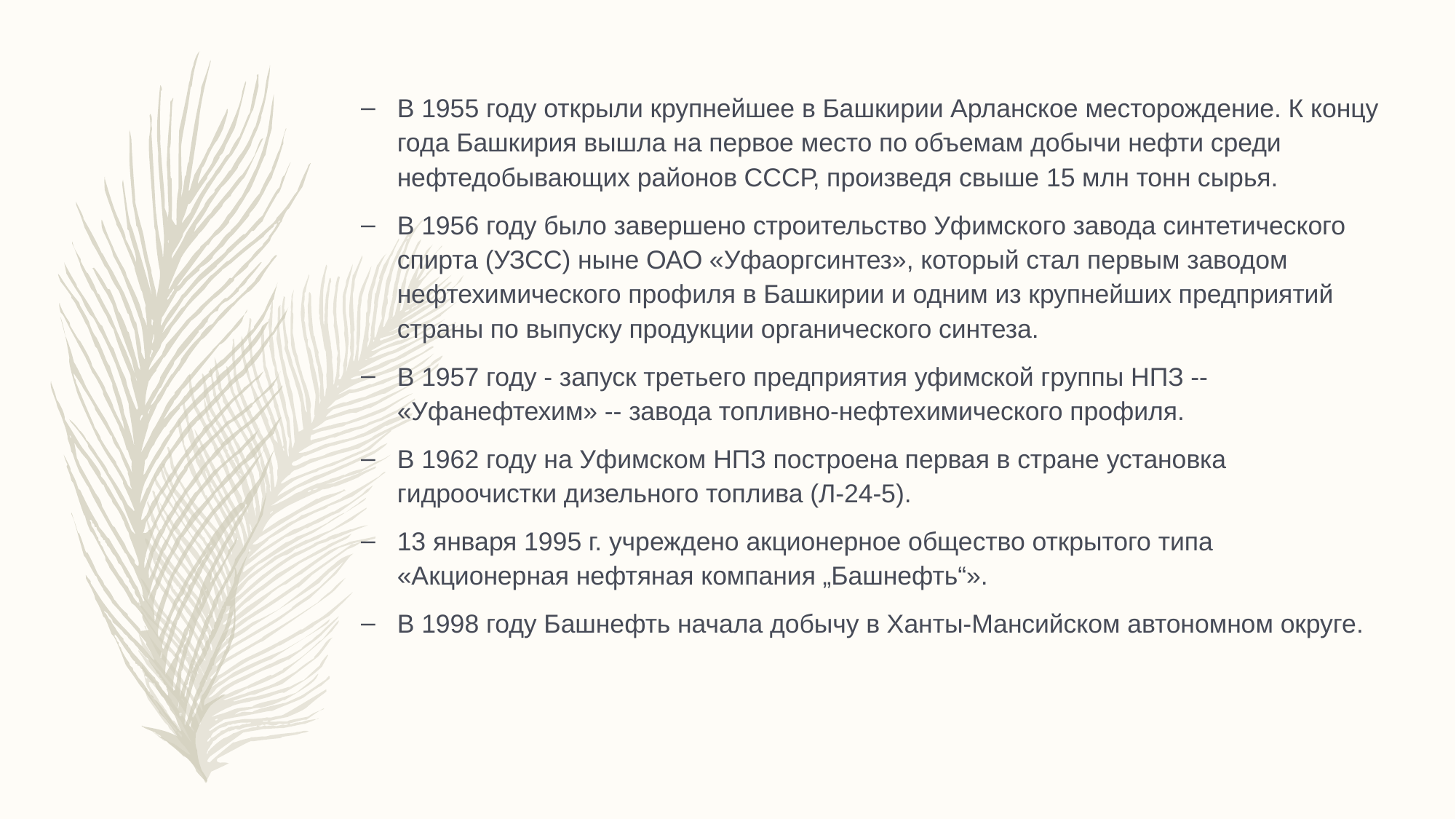

В 1955 году открыли крупнейшее в Башкирии Арланское месторождение. К концу года Башкирия вышла на первое место по объемам добычи нефти среди нефтедобывающих районов СССР, произведя свыше 15 млн тонн сырья.
В 1956 году было завершено строительство Уфимского завода синтетического спирта (УЗСС) ныне ОАО «Уфаоргсинтез», который стал первым заводом нефтехимического профиля в Башкирии и одним из крупнейших предприятий страны по выпуску продукции органического синтеза.
В 1957 году - запуск третьего предприятия уфимской группы НПЗ -- «Уфанефтехим» -- завода топливно-нефтехимического профиля.
В 1962 году на Уфимском НПЗ построена первая в стране установка гидроочистки дизельного топлива (Л-24-5).
13 января 1995 г. учреждено акционерное общество открытого типа «Акционерная нефтяная компания „Башнефть“».
В 1998 году Башнефть начала добычу в Ханты-Мансийском автономном округе.